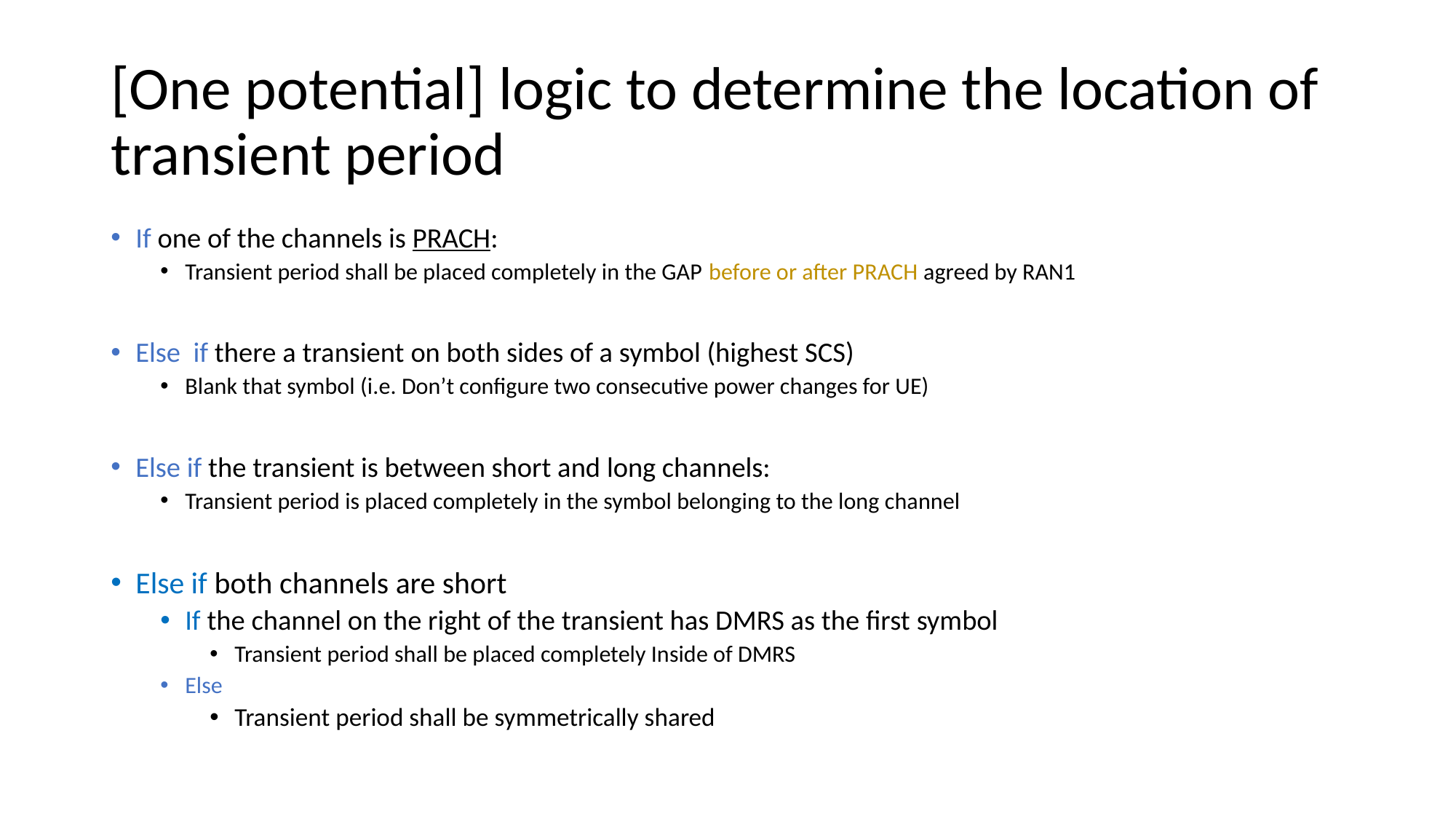

# [One potential] logic to determine the location of transient period
If one of the channels is PRACH:
Transient period shall be placed completely in the GAP before or after PRACH agreed by RAN1

Else  if there a transient on both sides of a symbol (highest SCS)
Blank that symbol (i.e. Don’t configure two consecutive power changes for UE)

Else if the transient is between short and long channels:
Transient period is placed completely in the symbol belonging to the long channel

Else if both channels are short
If the channel on the right of the transient has DMRS as the first symbol
Transient period shall be placed completely Inside of DMRS
Else
Transient period shall be symmetrically shared